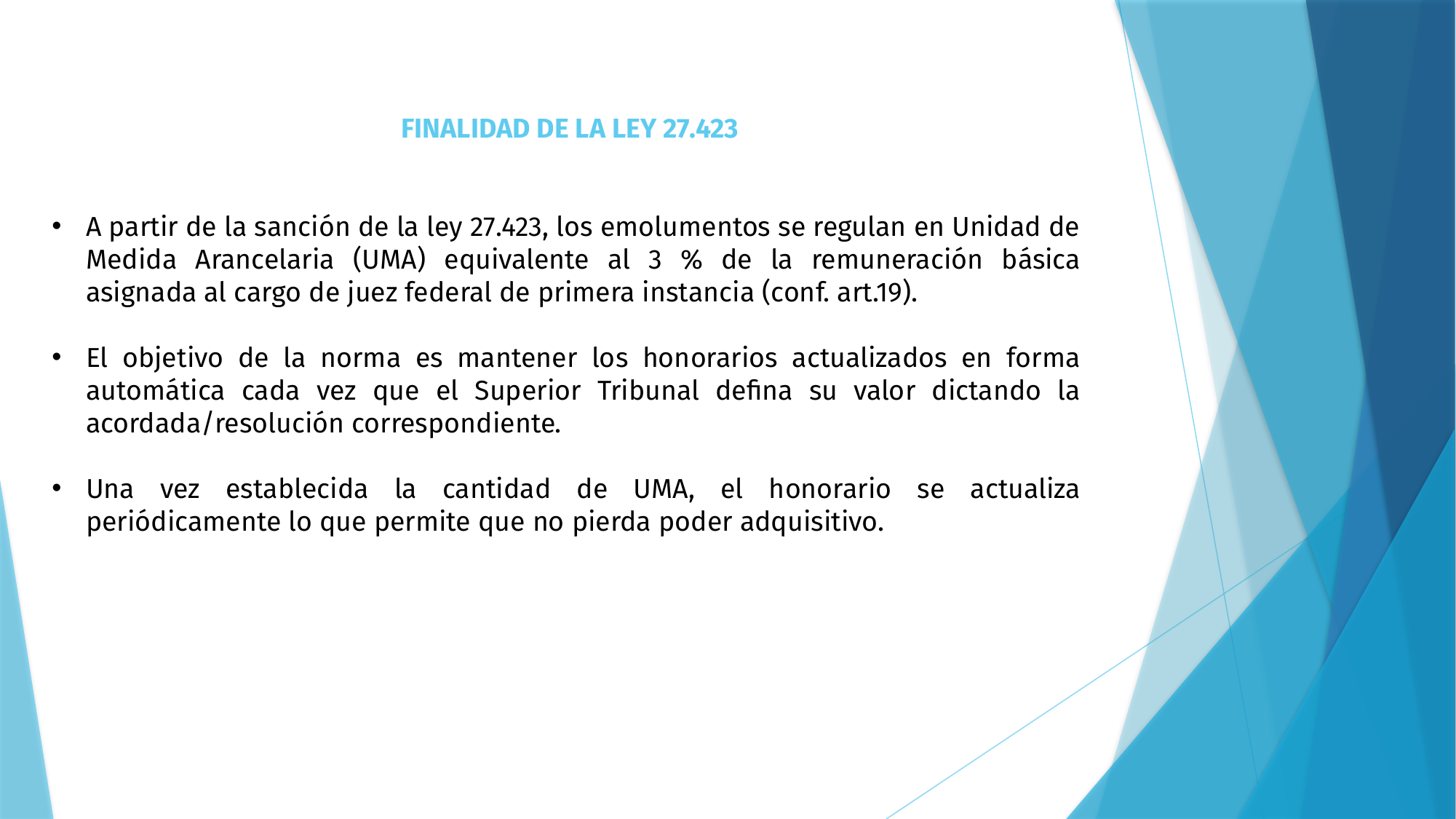

FINALIDAD DE LA LEY 27.423

A partir de la sanción de la ley 27.423, los emolumentos se regulan en Unidad de Medida Arancelaria (UMA) equivalente al 3 % de la remuneración básica asignada al cargo de juez federal de primera instancia (conf. art.19).

El objetivo de la norma es mantener los honorarios actualizados en forma automática cada vez que el Superior Tribunal defina su valor dictando la acordada/resolución correspondiente.

Una vez establecida la cantidad de UMA, el honorario se actualiza periódicamente lo que permite que no pierda poder adquisitivo.